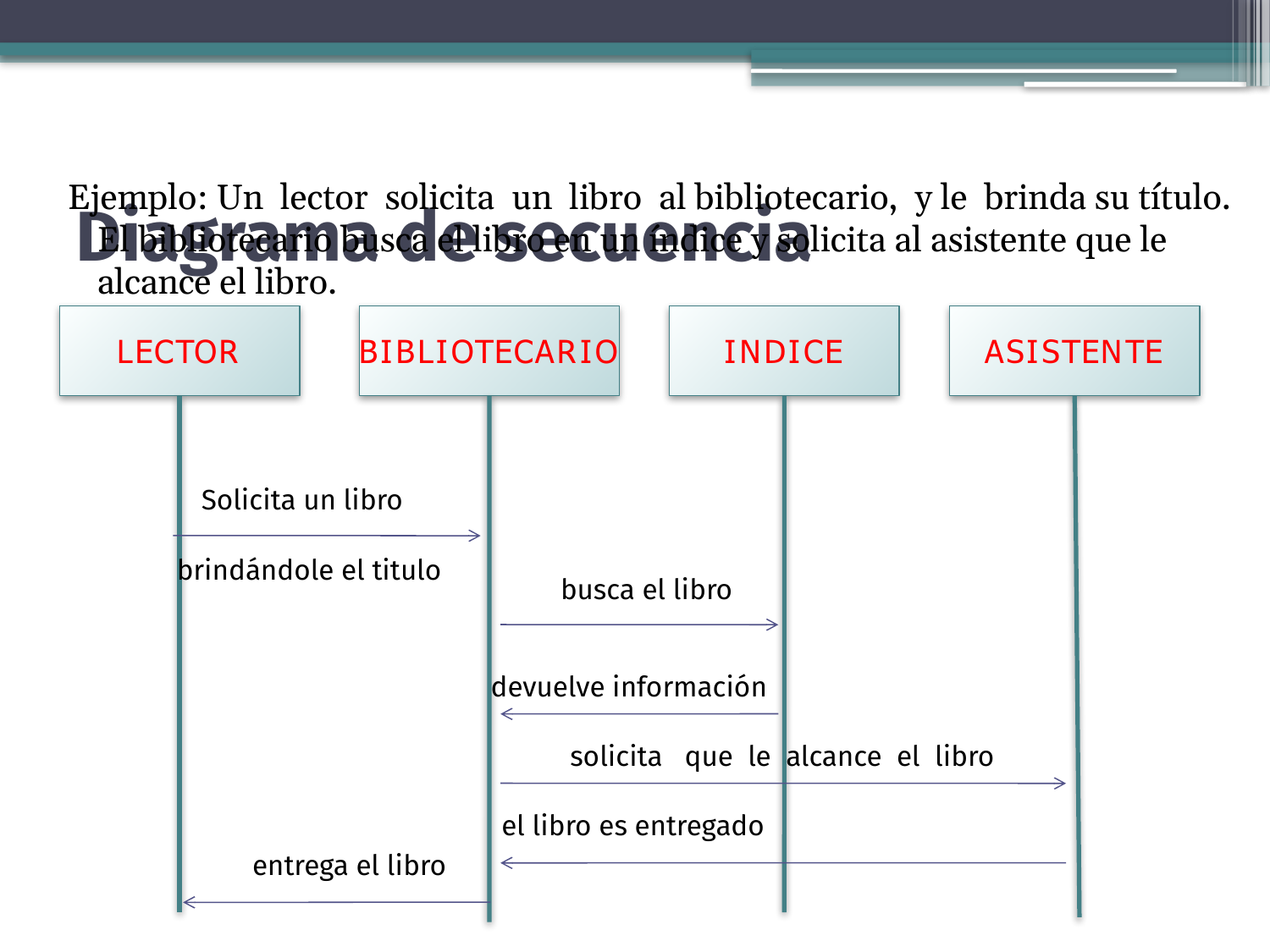

# Diagrama de secuencia
Ejemplo: Un  lector  solicita  un  libro  al bibliotecario,  y le  brinda su título. El bibliotecario busca el libro en un índice y solicita al asistente que le alcance el libro.
LECTOR
BIBLIOTECARIO
INDICE
ASISTENTE
Solicita un libro
brindándole el titulo
busca el libro
 devuelve información
solicita   que  le  alcance  el  libro
 el libro es entregado
entrega el libro